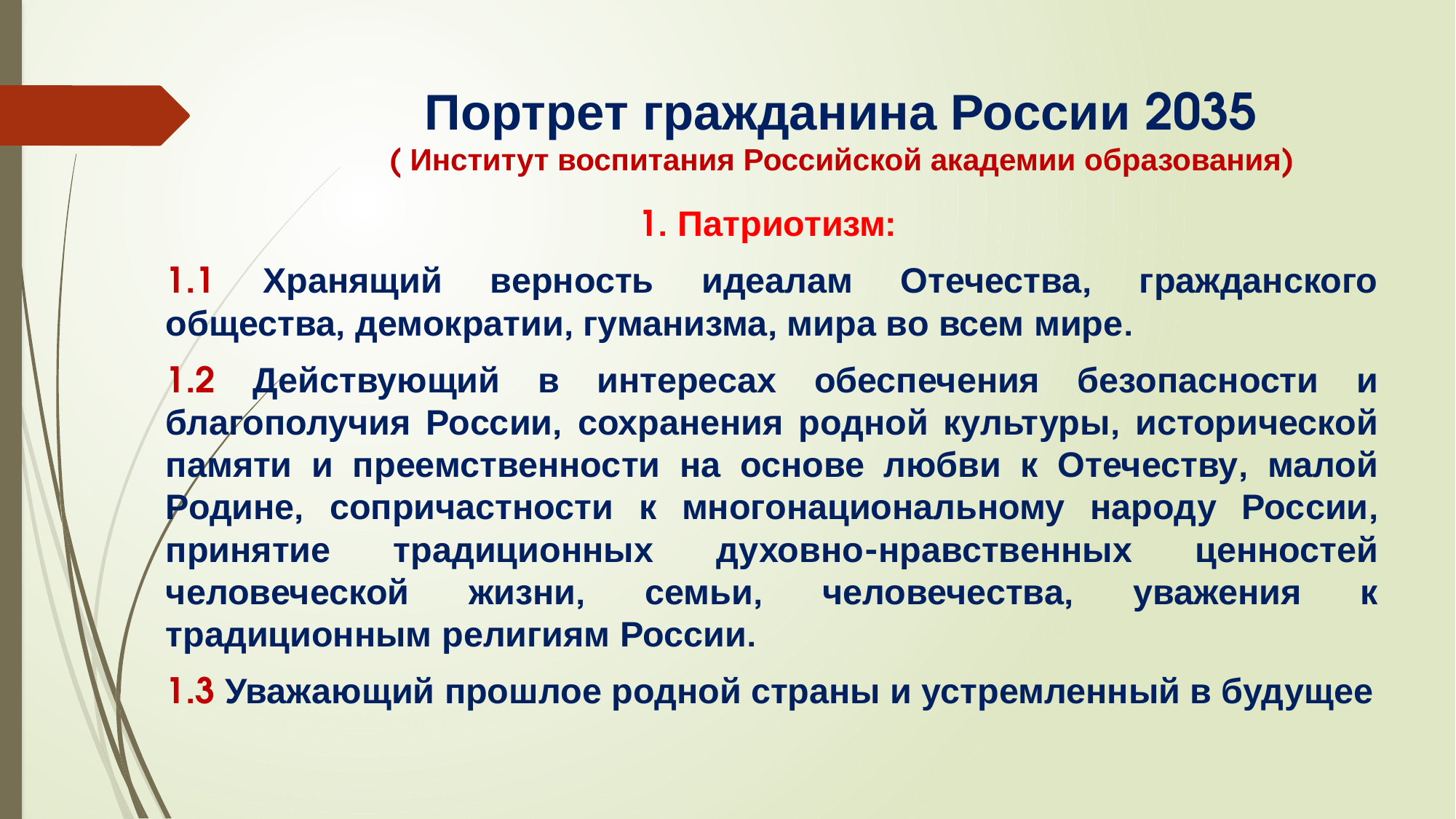

# Портрет гражданина России 2035 ( Институт воспитания Российской академии образования)
1. Патриотизм:
1.1 Хранящий верность идеалам Отечества, гражданского общества, демократии, гуманизма, мира во всем мире.
1.2 Действующий в интересах обеспечения безопасности и благополучия России, сохранения родной культуры, исторической памяти и преемственности на основе любви к Отечеству, малой Родине, сопричастности к многонациональному народу России, принятие традиционных духовно-нравственных ценностей человеческой жизни, семьи, человечества, уважения к традиционным религиям России.
1.3 Уважающий прошлое родной страны и устремленный в будущее